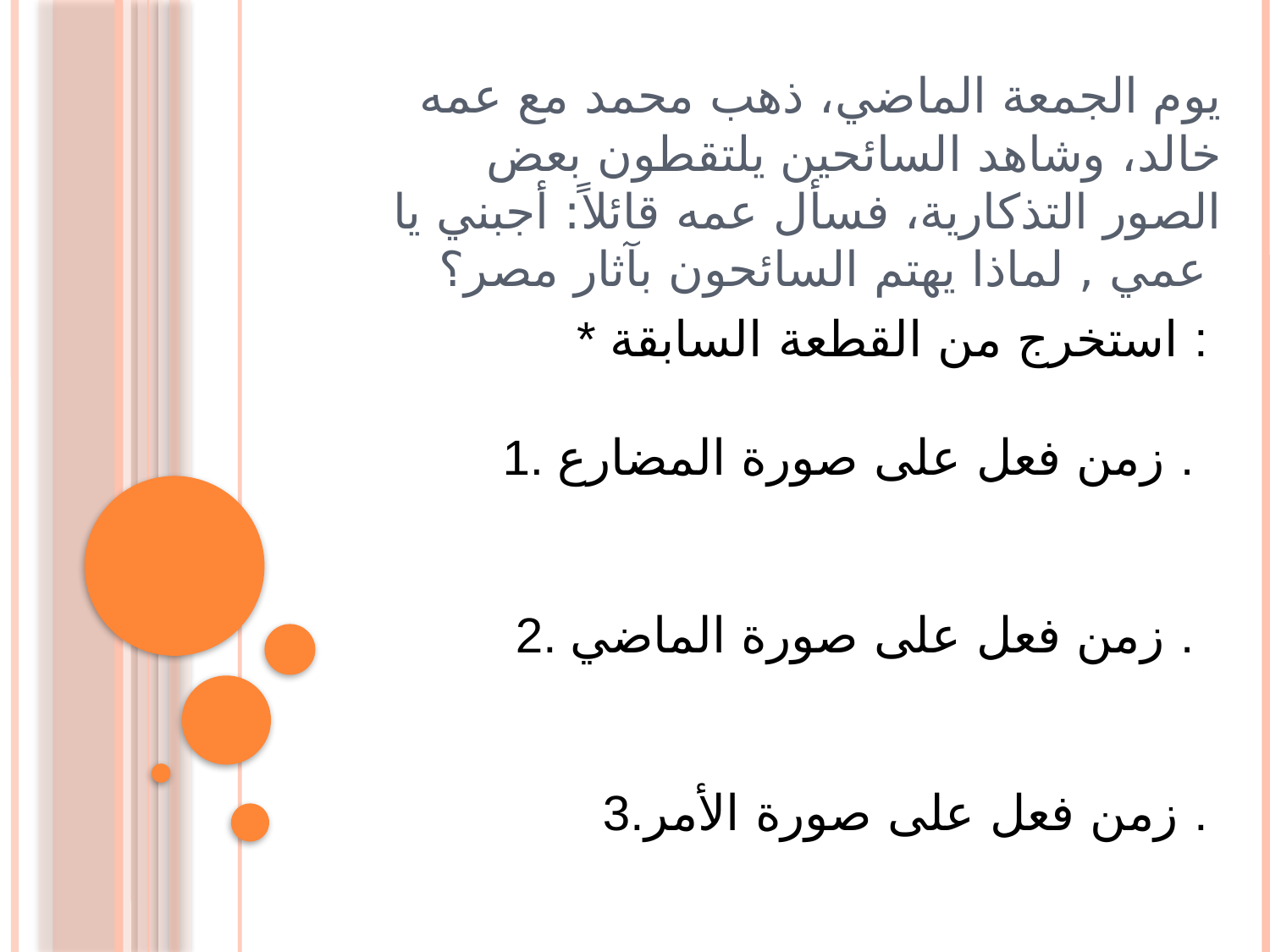

# يوم الجمعة الماضي، ذهب محمد مع عمه خالد، وشاهد السائحين يلتقطون بعض الصور التذكارية، فسأل عمه قائلاً: أجبني يا عمي , لماذا يهتم السائحون بآثار مصر؟
* استخرج من القطعة السابقة :

1. زمن فعل على صورة المضارع .
2. زمن فعل على صورة الماضي .
3.زمن فعل على صورة الأمر .